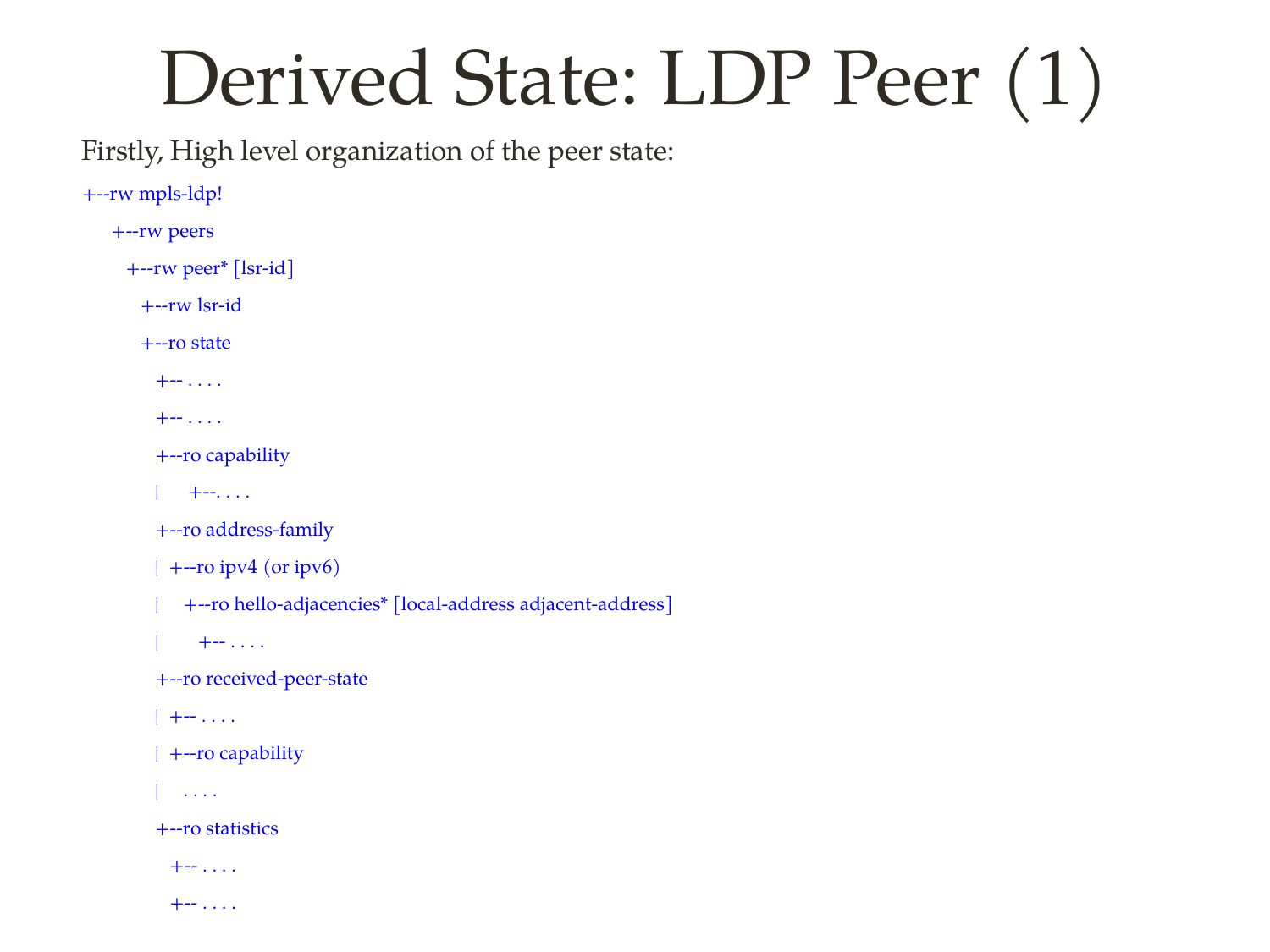

# Derived State: LDP Peer (1)
Firstly, High level organization of the peer state:
+--rw mpls-ldp!
      +--rw peers
         +--rw peer* [lsr-id]
            +--rw lsr-id
            +--ro state
               +-- . . . .
               +-- . . . .
               +--ro capability
               |      +--. . . .
               +--ro address-family
               |  +--ro ipv4 (or ipv6)
               |     +--ro hello-adjacencies* [local-address adjacent-address]
               |        +-- . . . .
               +--ro received-peer-state
               |  +-- . . . .
               |  +--ro capability
               |     . . . .
               +--ro statistics
                  +-- . . . .
                  +-- . . . .